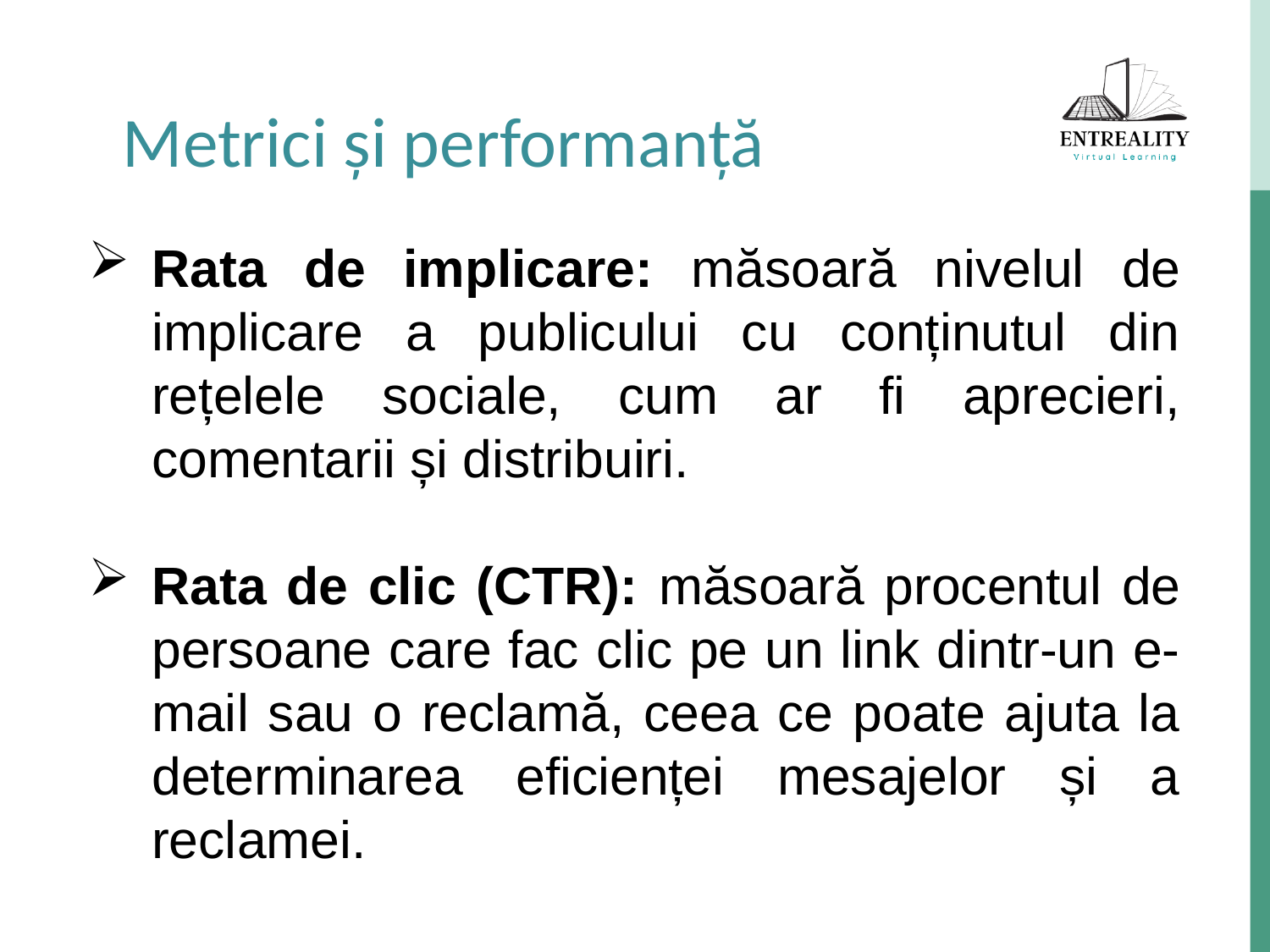

Metrici și performanță
Rata de implicare: măsoară nivelul de implicare a publicului cu conținutul din rețelele sociale, cum ar fi aprecieri, comentarii și distribuiri.

Rata de clic (CTR): măsoară procentul de persoane care fac clic pe un link dintr-un e-mail sau o reclamă, ceea ce poate ajuta la determinarea eficienței mesajelor și a reclamei.